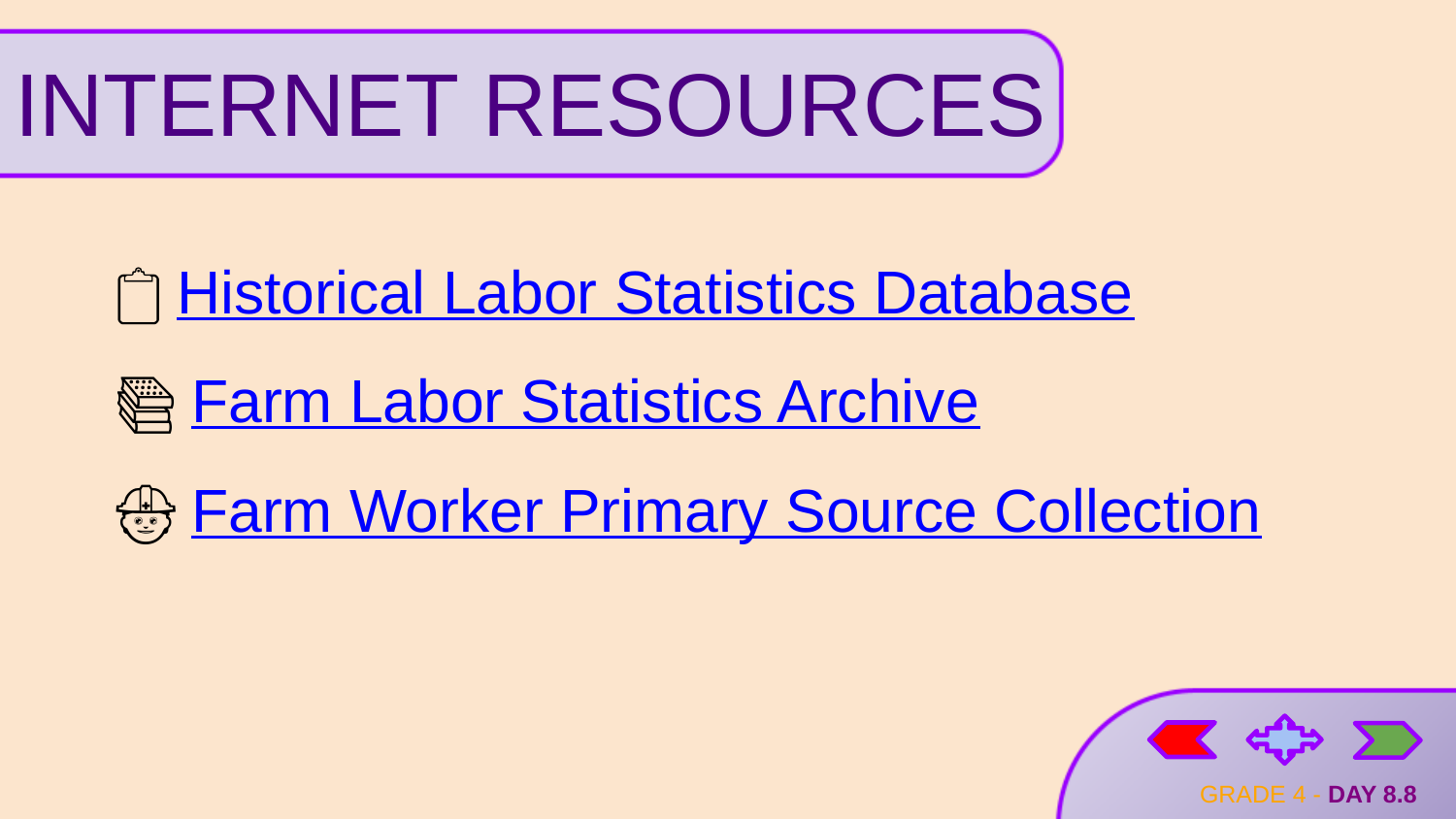

# INTERNET RESOURCES
📋 Historical Labor Statistics Database
📚 Farm Labor Statistics Archive
👷 Farm Worker Primary Source Collection

GRADE 4 - DAY 8.8